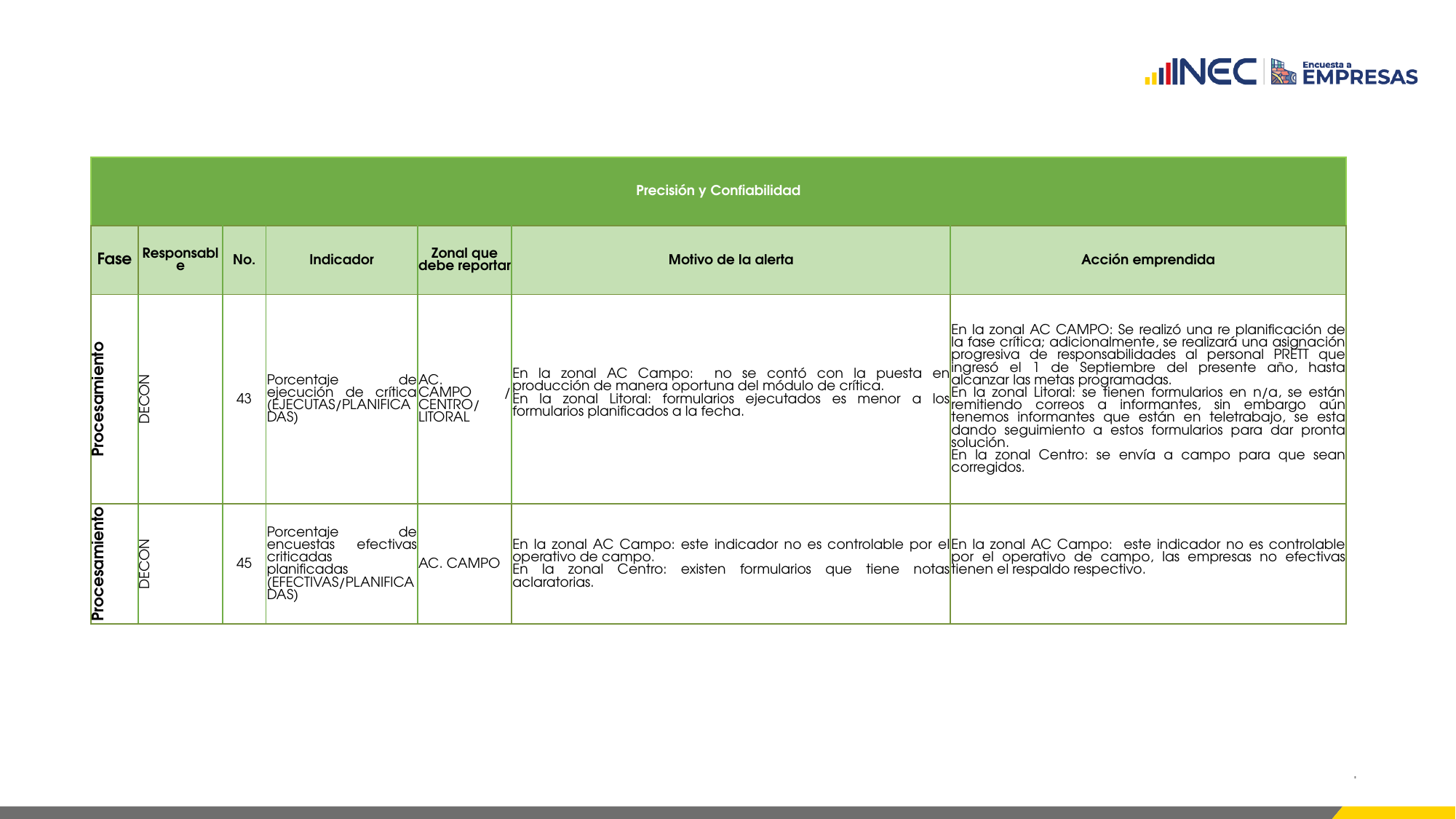

| Precisión y Confiabilidad |  |  |  |  |  |  |
| --- | --- | --- | --- | --- | --- | --- |
| Fase | Responsable | No. | Indicador | Zonal que debe reportar | Motivo de la alerta | Acción emprendida |
| Procesamiento | DECON | 43 | Porcentaje de ejecución de crítica (EJECUTAS/PLANIFICADAS) | AC. CAMPO / CENTRO/ LITORAL | En la zonal AC Campo: no se contó con la puesta en producción de manera oportuna del módulo de crítica. En la zonal Litoral: formularios ejecutados es menor a los formularios planificados a la fecha. | En la zonal AC CAMPO: Se realizó una re planificación de la fase crítica; adicionalmente, se realizará una asignación progresiva de responsabilidades al personal PRETT que ingresó el 1 de Septiembre del presente año, hasta alcanzar las metas programadas. En la zonal Litoral: se tienen formularios en n/a, se están remitiendo correos a informantes, sin embargo aún tenemos informantes que están en teletrabajo, se esta dando seguimiento a estos formularios para dar pronta solución. En la zonal Centro: se envía a campo para que sean corregidos. |
| Procesamiento | DECON | 45 | Porcentaje de encuestas efectivas criticadas planificadas (EFECTIVAS/PLANIFICADAS) | AC. CAMPO | En la zonal AC Campo: este indicador no es controlable por el operativo de campo.   En la zonal Centro: existen formularios que tiene notas aclaratorias. | En la zonal AC Campo: este indicador no es controlable por el operativo de campo, las empresas no efectivas tienen el respaldo respectivo. |